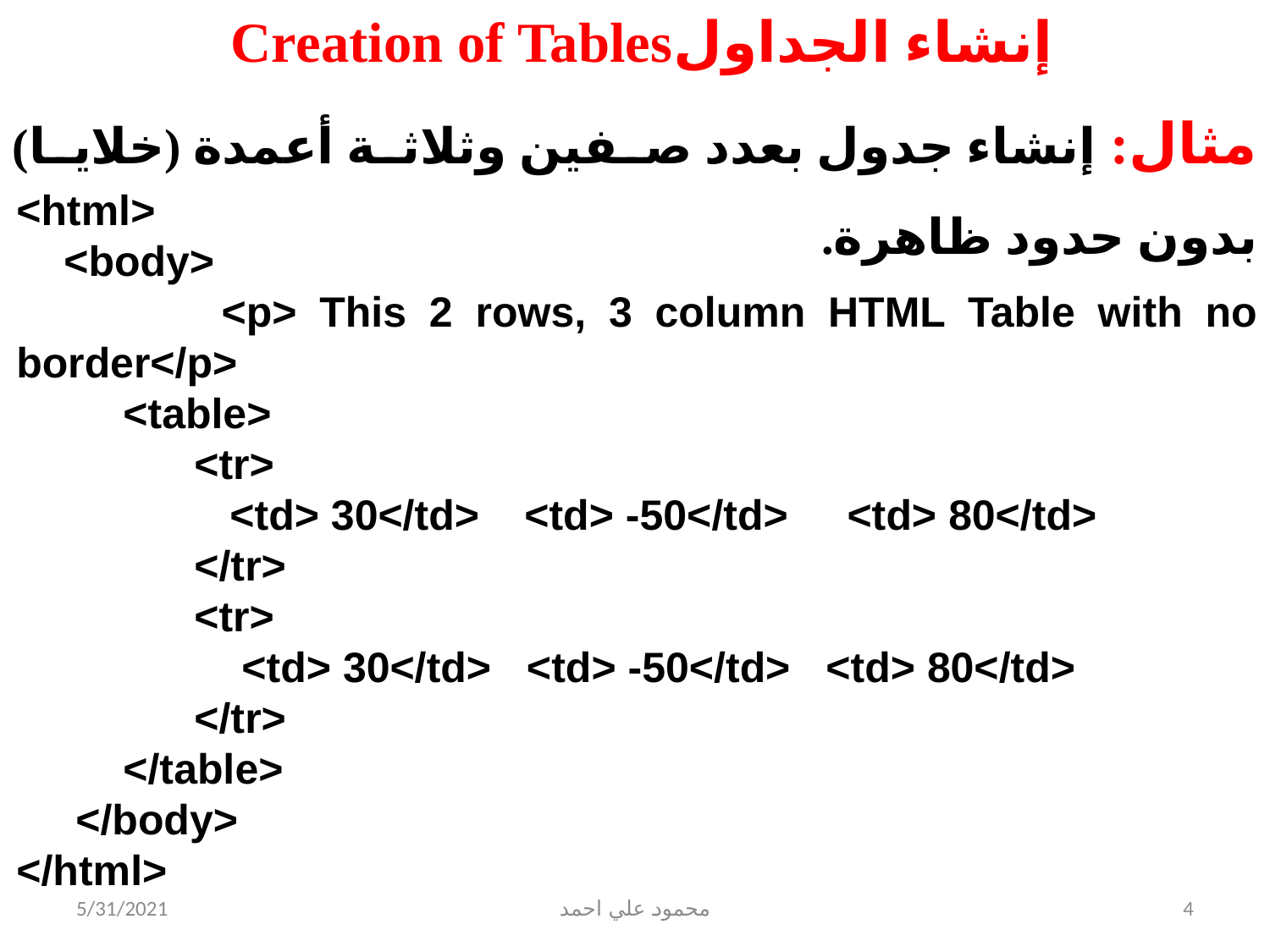

إنشاء الجداولCreation of Tables
مثال: إنشاء جدول بعدد صفين وثلاثة أعمدة (خلايا) بدون حدود ظاهرة.
<html>
    <body>
         <p> This 2 rows, 3 column HTML Table with no border</p>
         <table>
               <tr>
                  <td> 30</td> 	<td> -50</td>     <td> 80</td>
               </tr>
               <tr>
                   <td> 30</td>   <td> -50</td>   <td> 80</td>
               </tr>
         </table>
     </body>
</html>
5/31/2021
محمود علي احمد
4